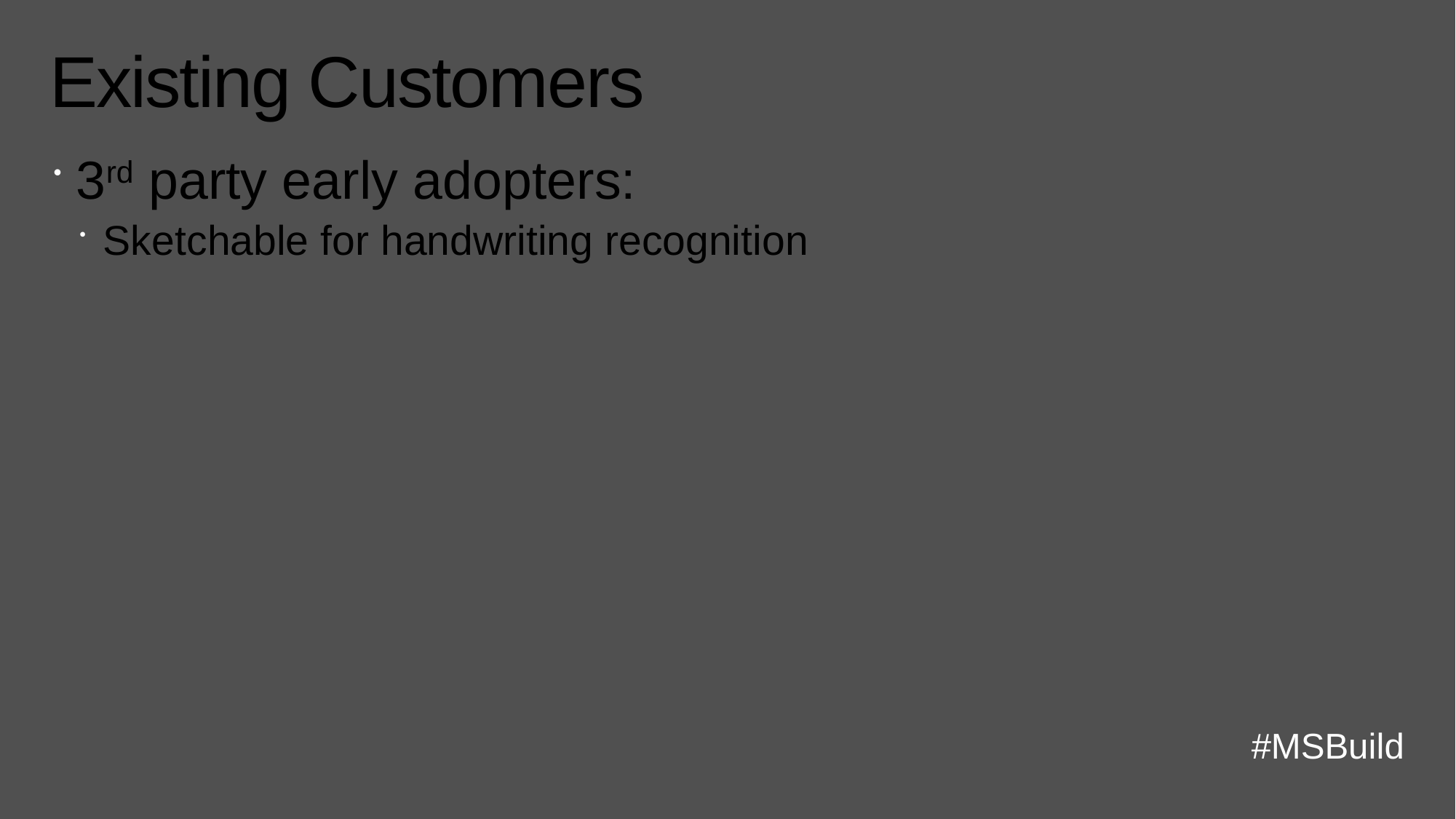

# Existing Customers
3rd party early adopters:
Sketchable for handwriting recognition
#MSBuild